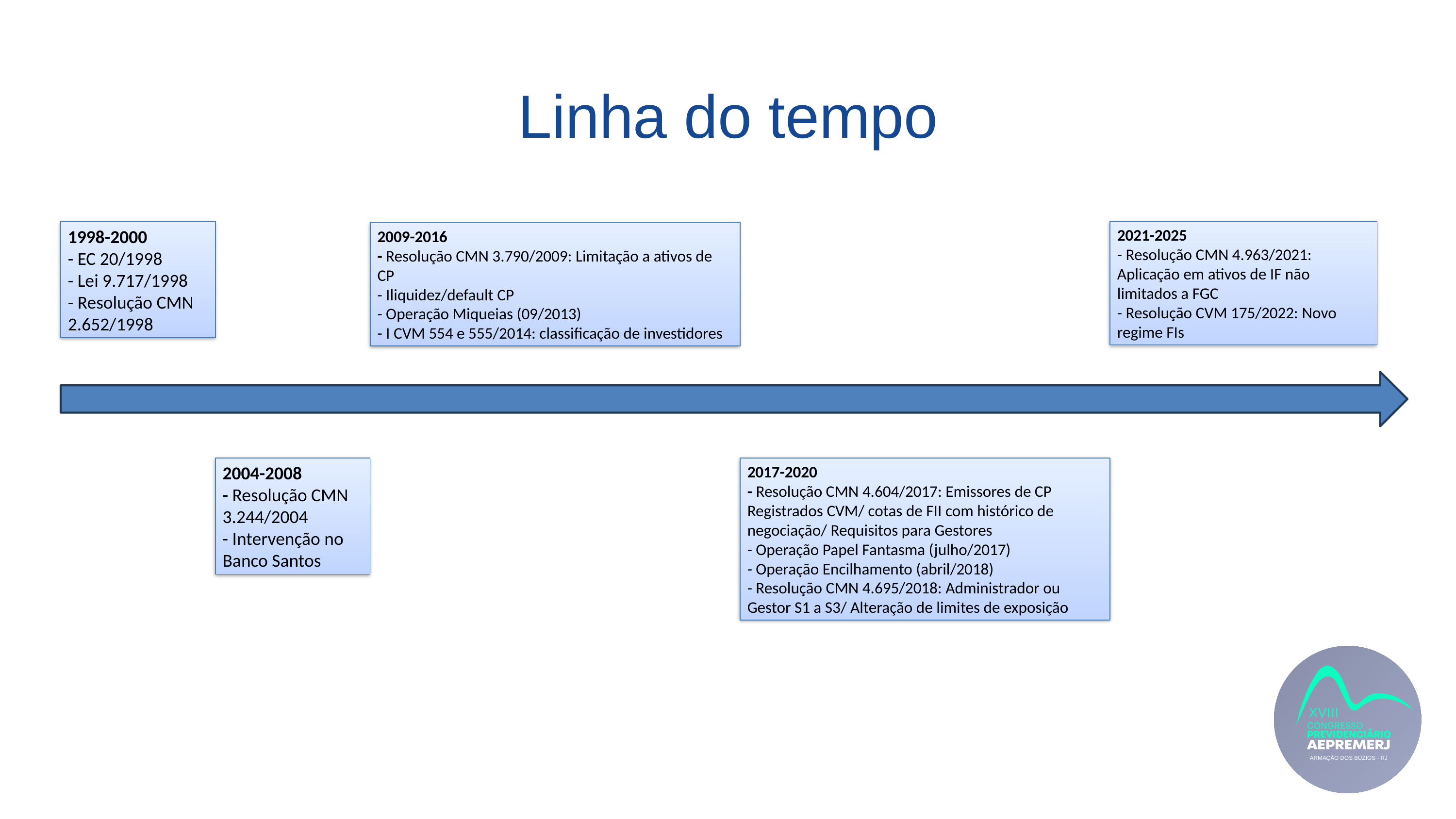

Linha do tempo
1998-2000
- EC 20/1998
- Lei 9.717/1998
- Resolução CMN 2.652/1998
2021-2025
- Resolução CMN 4.963/2021: Aplicação em ativos de IF não limitados a FGC
- Resolução CVM 175/2022: Novo regime FIs
2009-2016
- Resolução CMN 3.790/2009: Limitação a ativos de CP
- Iliquidez/default CP
- Operação Miqueias (09/2013)
- I CVM 554 e 555/2014: classificação de investidores

2004-2008
- Resolução CMN 3.244/2004
- Intervenção no Banco Santos
2017-2020
- Resolução CMN 4.604/2017: Emissores de CP Registrados CVM/ cotas de FII com histórico de negociação/ Requisitos para Gestores
- Operação Papel Fantasma (julho/2017)
- Operação Encilhamento (abril/2018)
- Resolução CMN 4.695/2018: Administrador ou Gestor S1 a S3/ Alteração de limites de exposição

XVIII

ARMAÇÃO DOS BÚZIOS - RJ